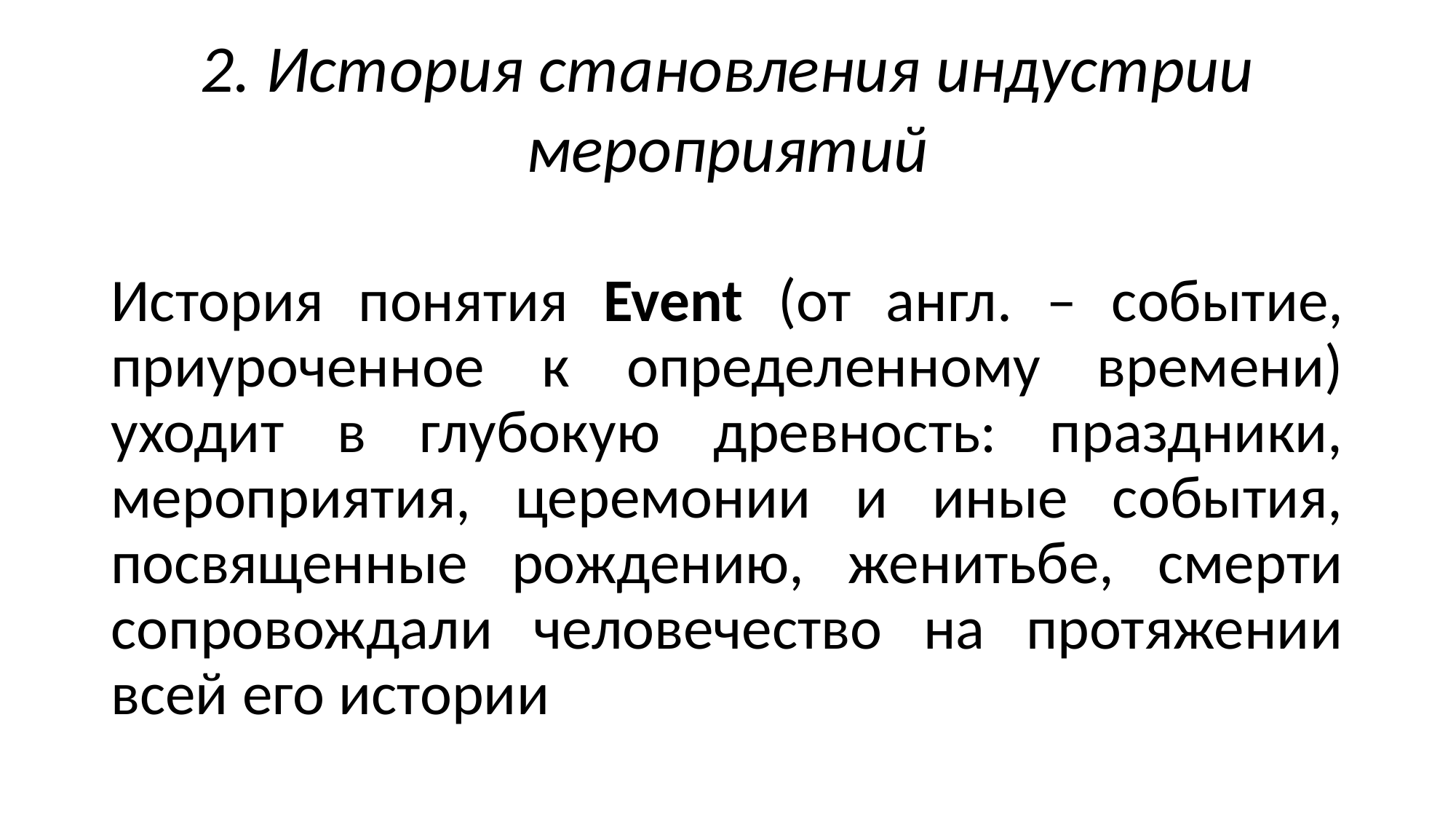

2. История становления индустрии мероприятий
#
История понятия Event (от англ. – событие, приуроченное к определенному времени) уходит в глубокую древность: праздники, мероприятия, церемонии и иные события, посвященные рождению, женитьбе, смерти сопровождали человечество на протяжении всей его истории